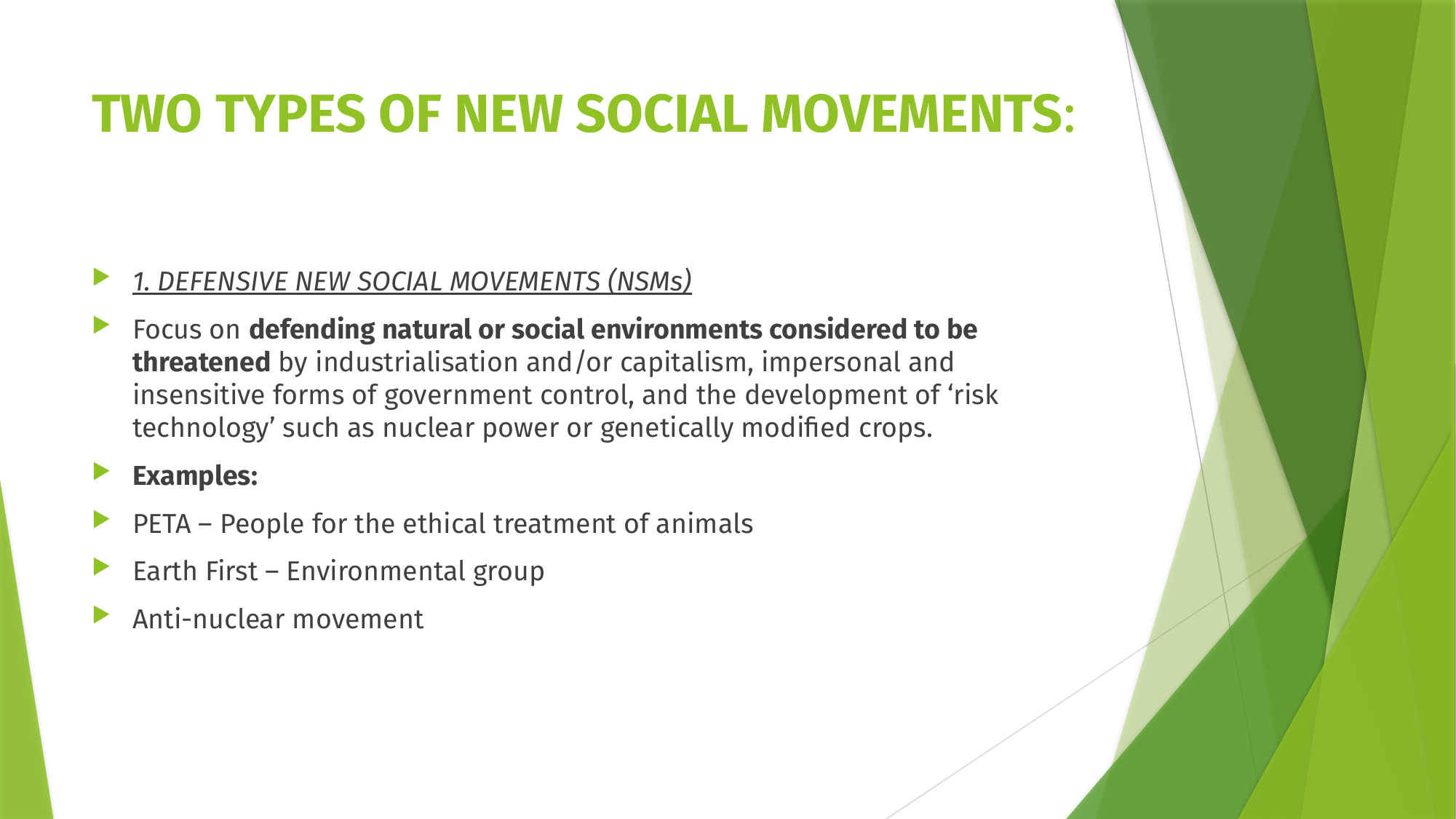

# TWO TYPES OF NEW SOCIAL MOVEMENTS:
1. DEFENSIVE NEW SOCIAL MOVEMENTS (NSMs)
Focus on defending natural or social environments considered to be threatened by industrialisation and/or capitalism, impersonal and insensitive forms of government control, and the development of ‘risk technology’ such as nuclear power or genetically modified crops.
Examples:
PETA – People for the ethical treatment of animals
Earth First – Environmental group
Anti-nuclear movement